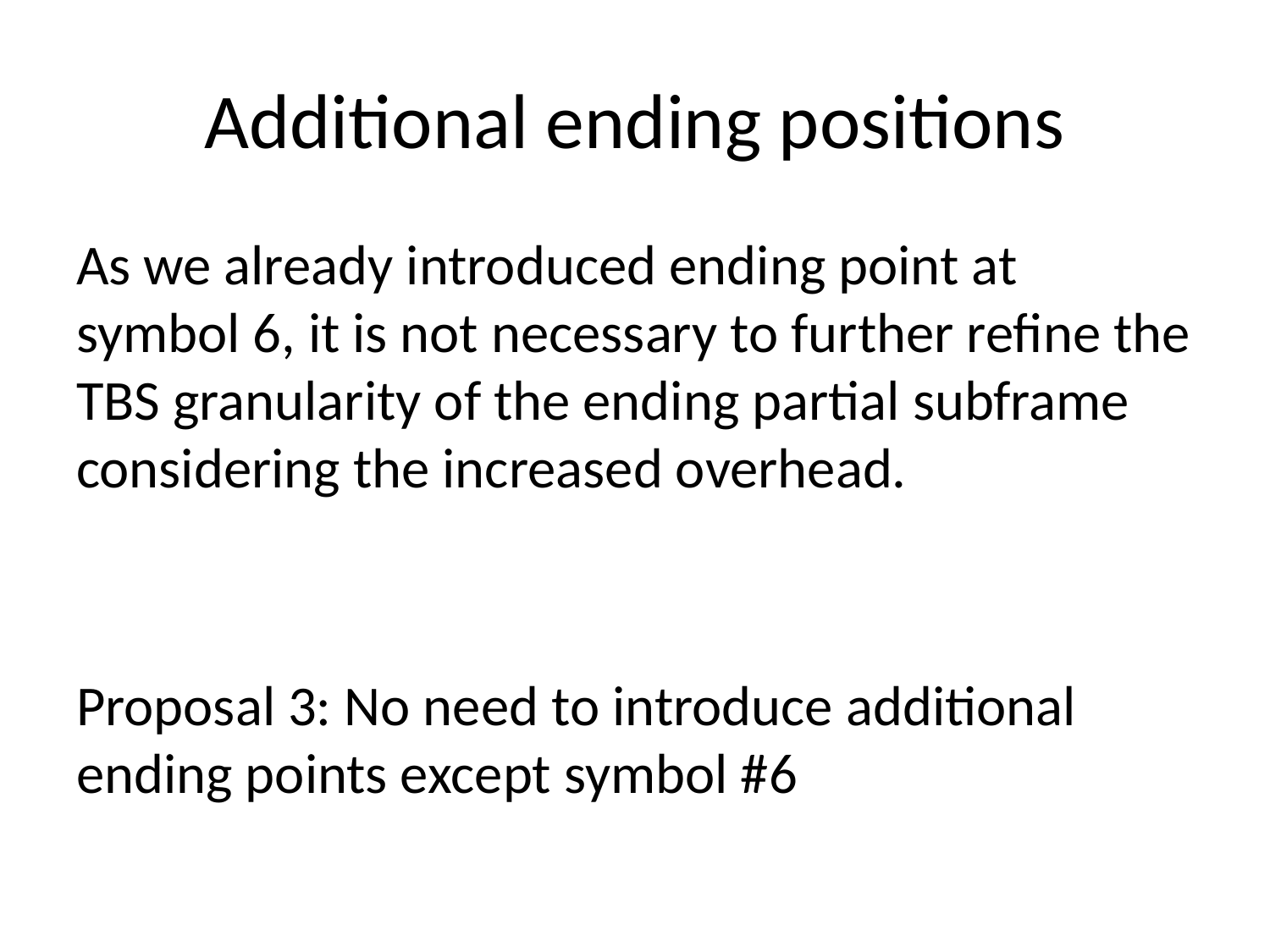

# Additional ending positions
As we already introduced ending point at symbol 6, it is not necessary to further refine the TBS granularity of the ending partial subframe considering the increased overhead.

Proposal 3: No need to introduce additional ending points except symbol #6